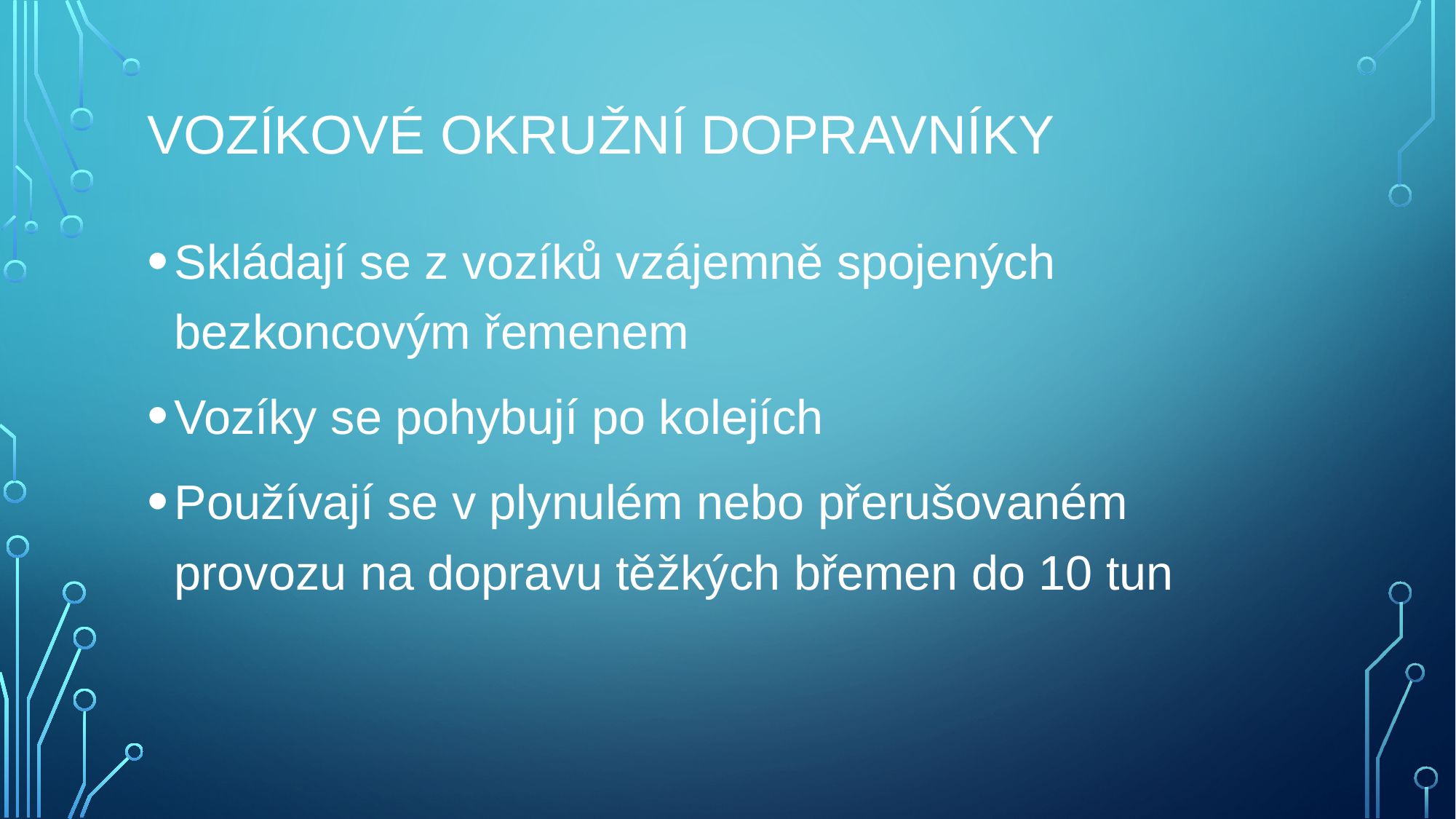

# Vozíkové okružní dopravníky
Skládají se z vozíků vzájemně spojených bezkoncovým řemenem
Vozíky se pohybují po kolejích
Používají se v plynulém nebo přerušovaném provozu na dopravu těžkých břemen do 10 tun